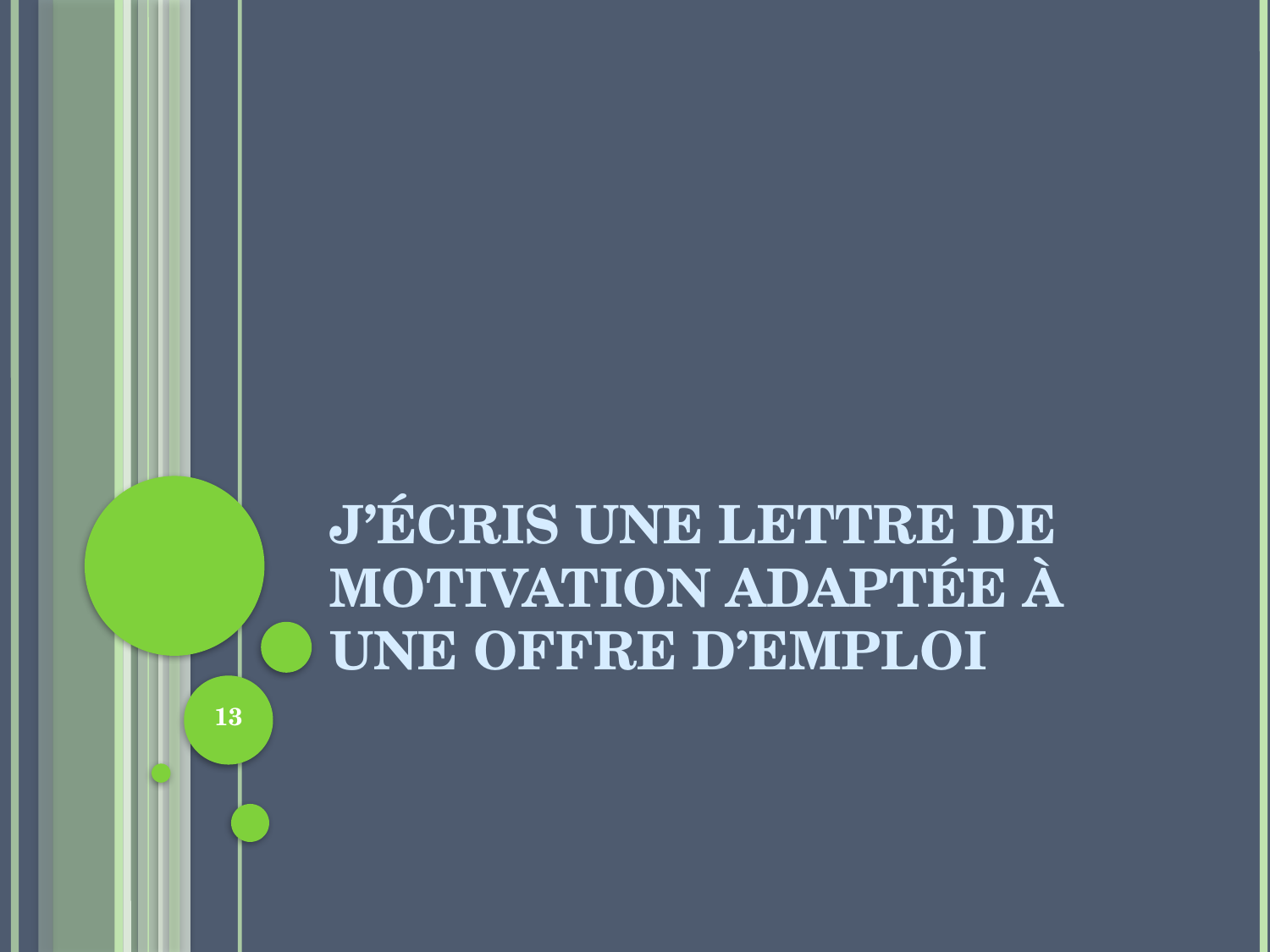

# J’écris une lettre de motivation adaptée à une offre d’emploi
13